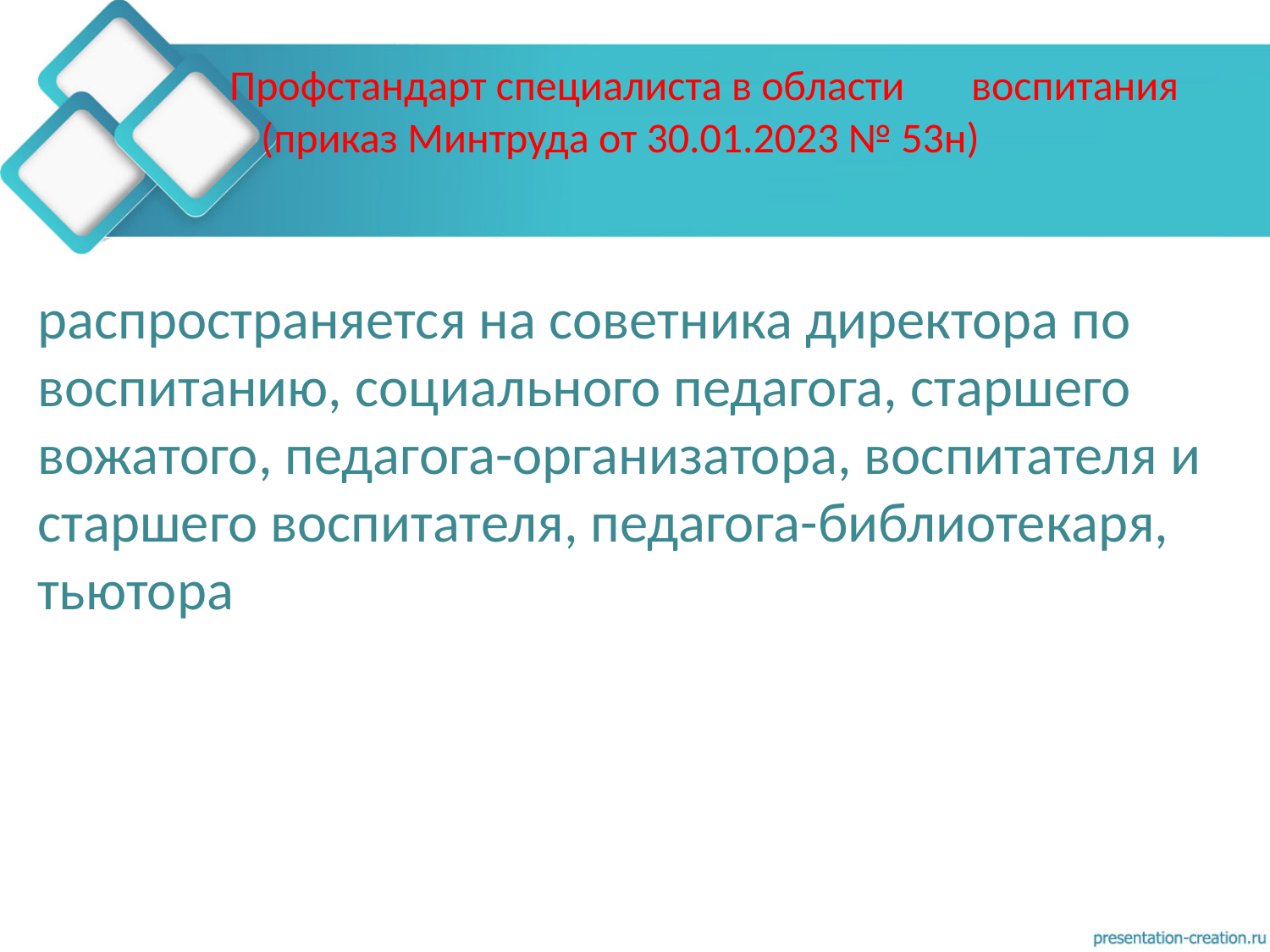

# Профстандарт специалиста в области       воспитания (приказ Минтруда от 30.01.2023 № 53н)
распространяется на советника директора по воспитанию, социального педагога, старшего вожатого, педагога-организатора, воспитателя и старшего воспитателя, педагога-библиотекаря, тьютора